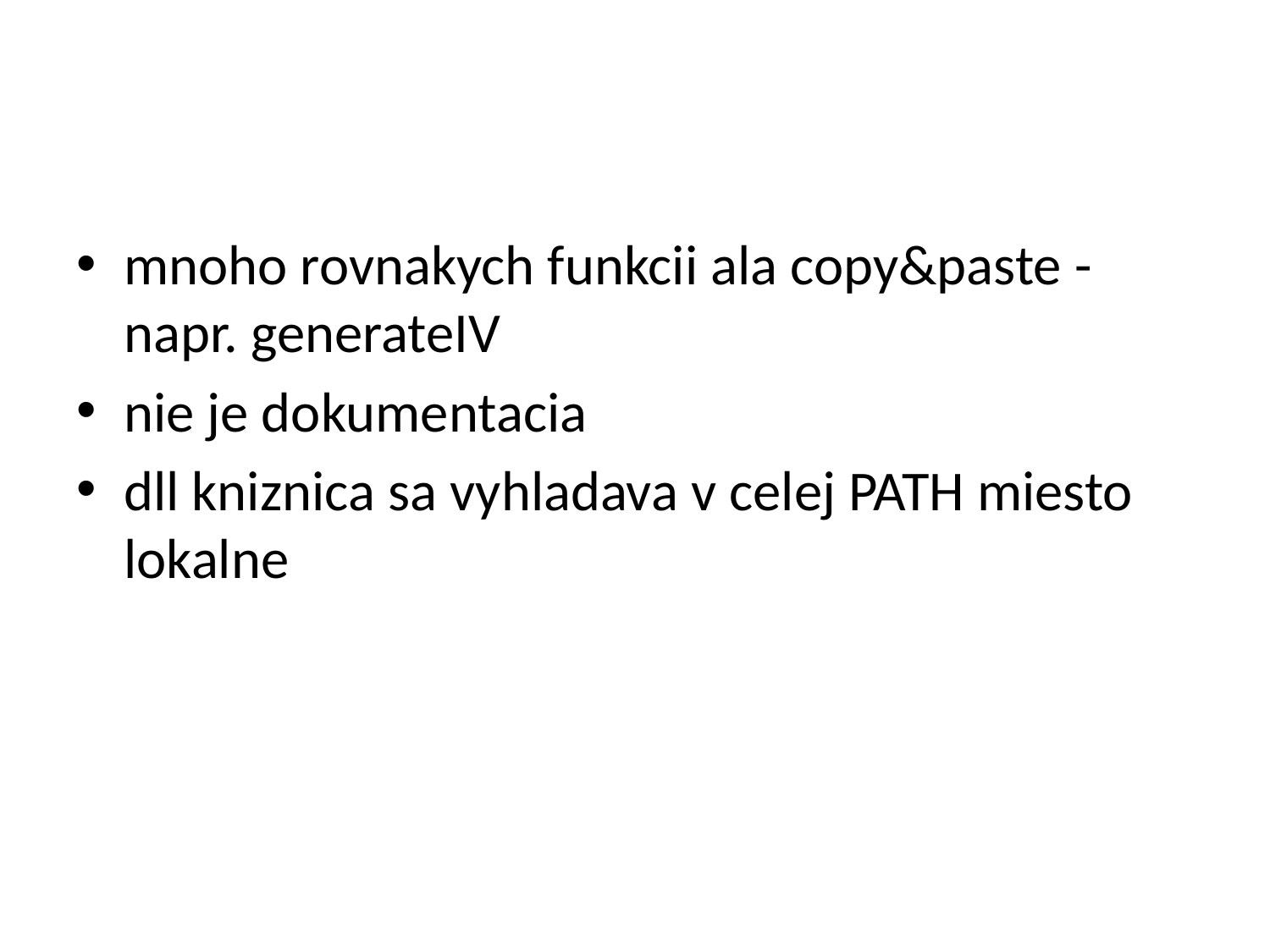

#
mnoho rovnakych funkcii ala copy&paste - napr. generateIV
nie je dokumentacia
dll kniznica sa vyhladava v celej PATH miesto lokalne